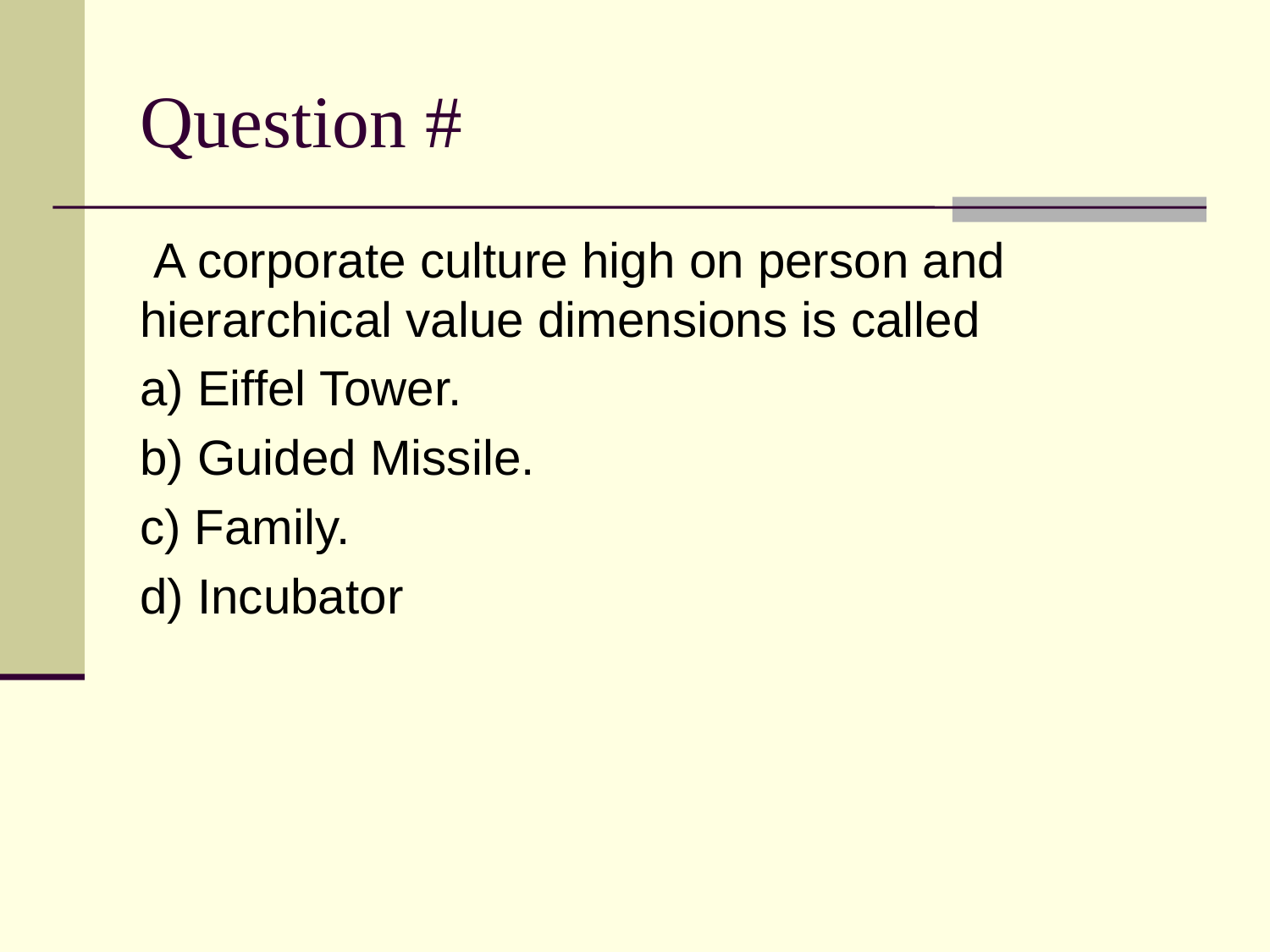

# Question #
 A corporate culture high on person and hierarchical value dimensions is called
a) Eiffel Tower.
b) Guided Missile.
c) Family.
d) Incubator